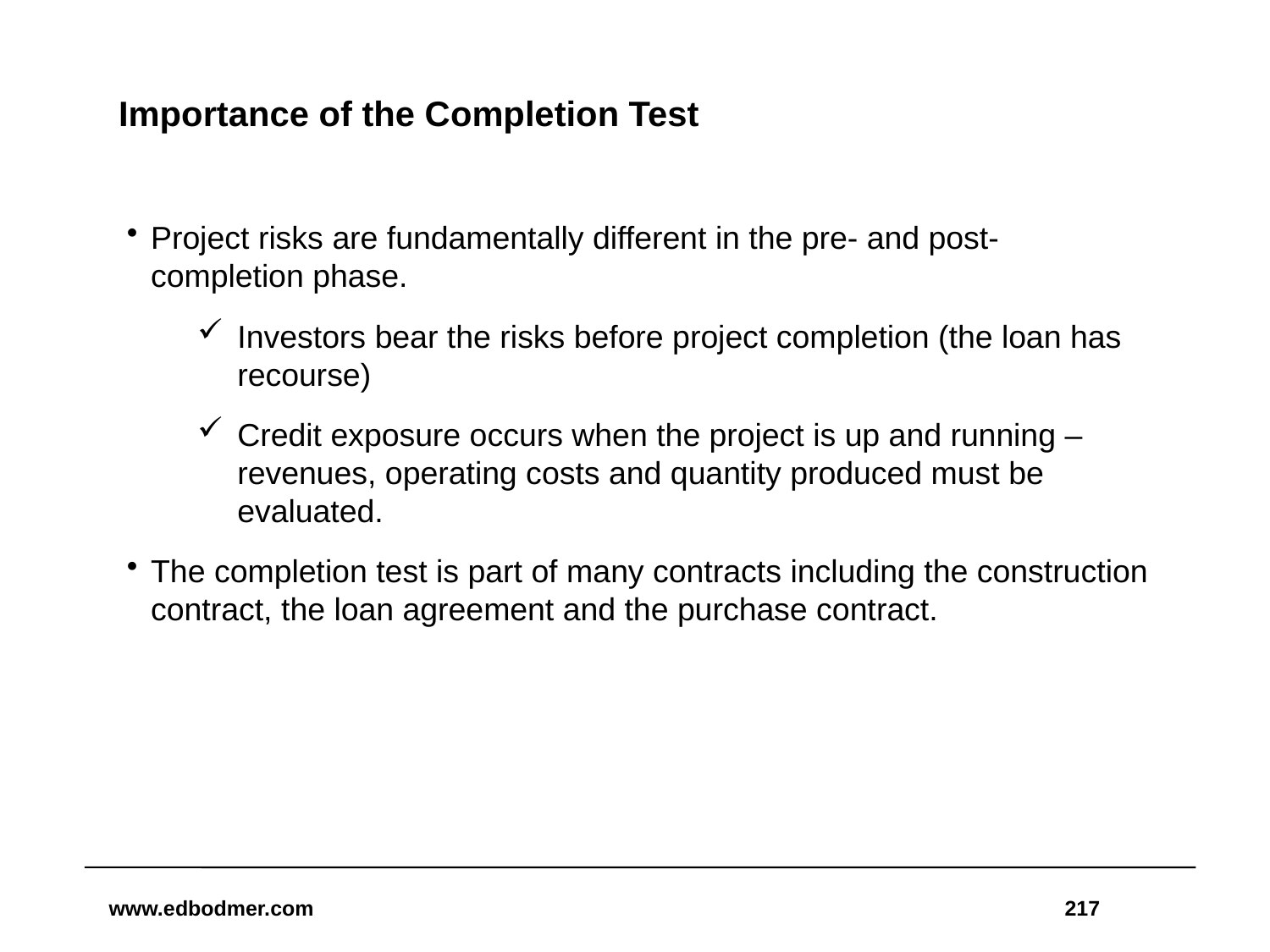

# Importance of the Completion Test
Project risks are fundamentally different in the pre- and post-completion phase.
Investors bear the risks before project completion (the loan has recourse)
Credit exposure occurs when the project is up and running – revenues, operating costs and quantity produced must be evaluated.
The completion test is part of many contracts including the construction contract, the loan agreement and the purchase contract.